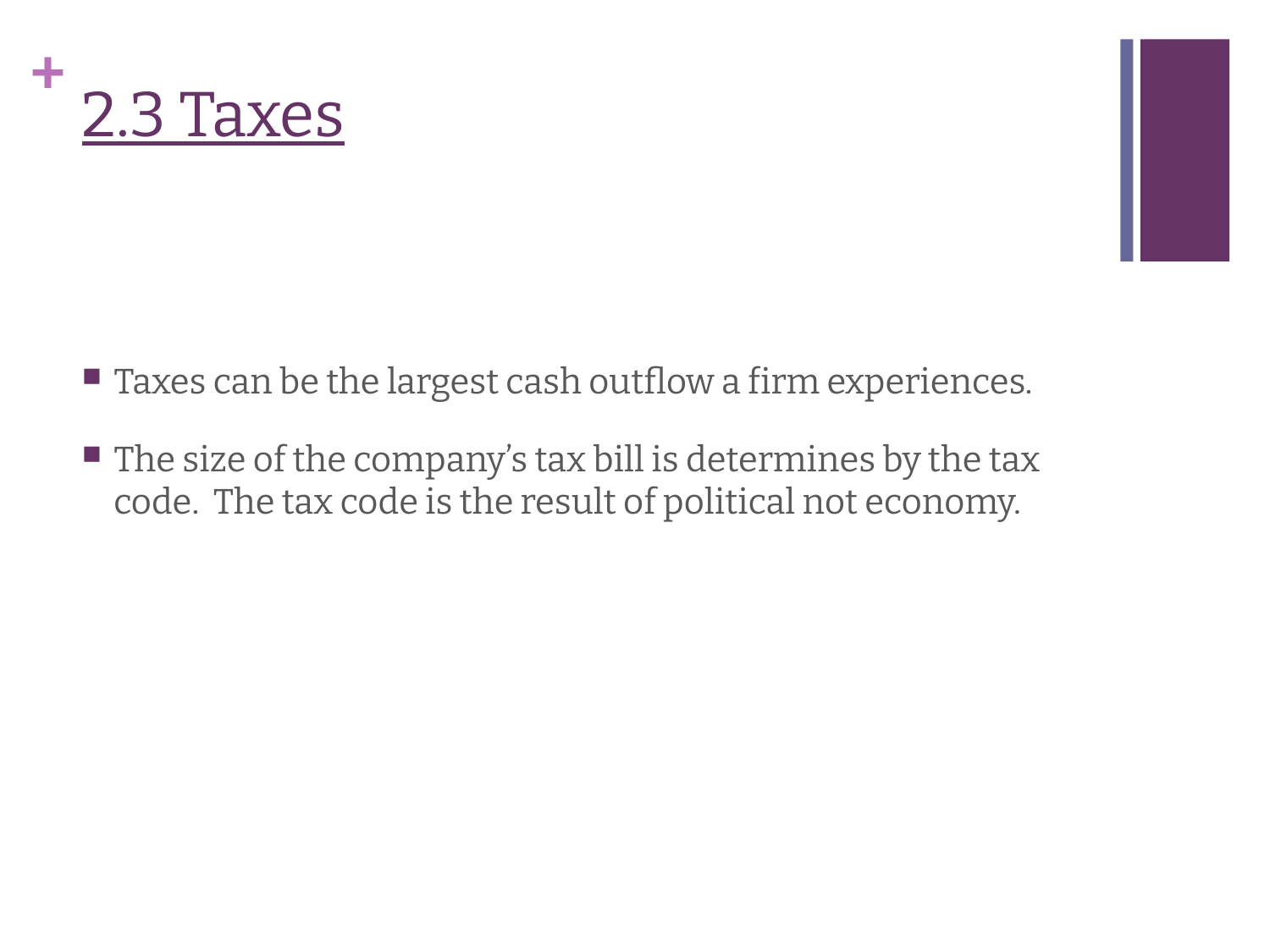

# 2.3 Taxes

Taxes can be the largest cash outflow a firm experiences.
The size of the company’s tax bill is determines by the tax code.  The tax code is the result of political not economy.